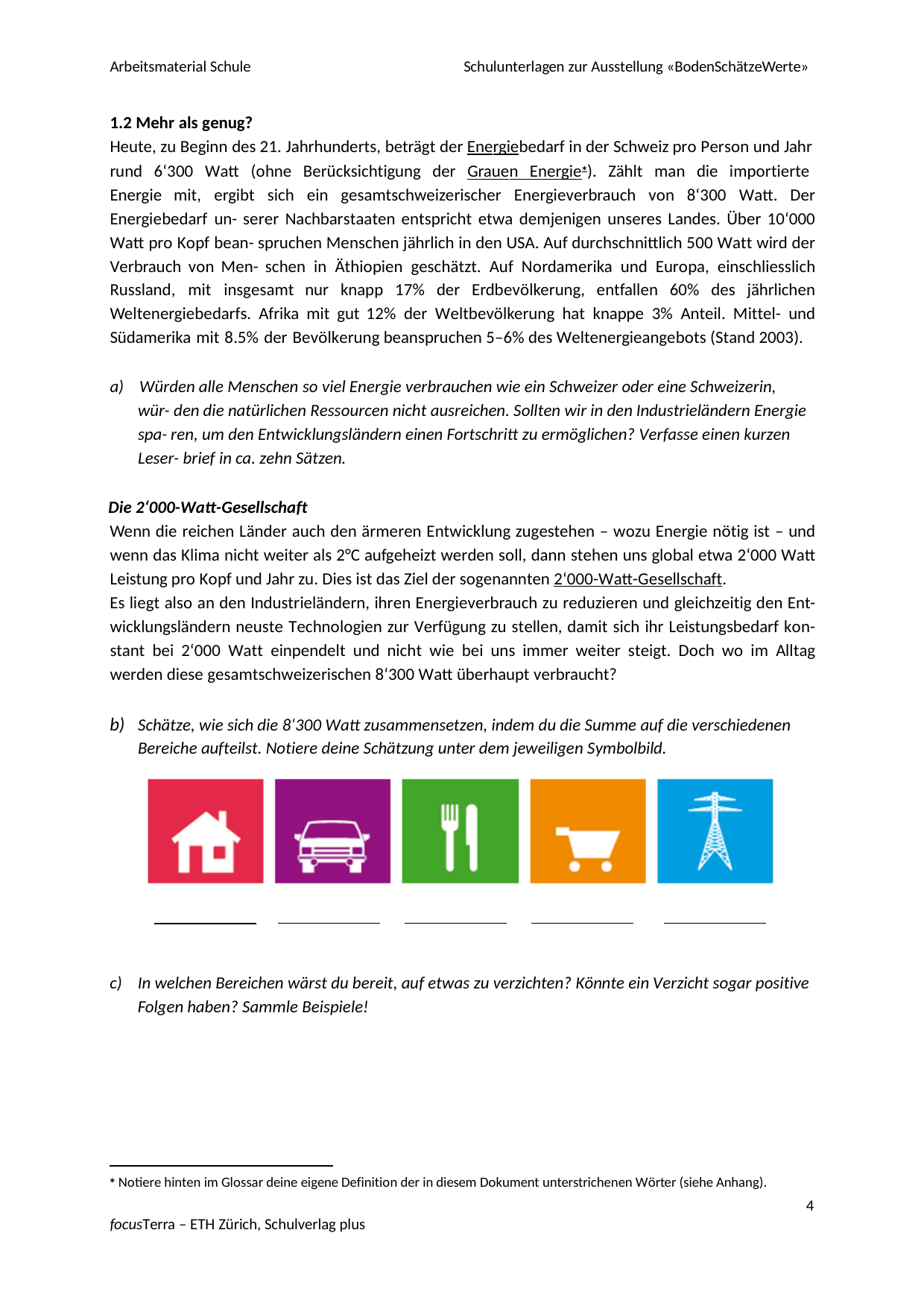

Arbeitsmaterial Schule
Schulunterlagen zur Ausstellung «BodenSchätzeWerte»
1.2 Mehr als genug?
Heute, zu Beginn des 21. Jahrhunderts, beträgt der Energiebedarf in der Schweiz pro Person und Jahr
rund  6‘300  Watt  (ohne  Berücksichtigung  der  Grauen  Energie∗).  Zählt  man  die  importierte  Energie mit, ergibt sich ein gesamtschweizerischer Energieverbrauch von 8‘300 Watt. Der Energiebedarf un- serer Nachbarstaaten entspricht etwa demjenigen unseres Landes. Über 10‘000 Watt pro Kopf bean- spruchen Menschen jährlich in den USA. Auf durchschnittlich 500 Watt wird der Verbrauch von Men- schen in Äthiopien geschätzt. Auf Nordamerika und Europa, einschliesslich Russland, mit insgesamt nur knapp 17% der Erdbevölkerung, entfallen 60% des jährlichen Weltenergiebedarfs. Afrika mit gut 12% der Weltbevölkerung hat knappe 3% Anteil. Mittel- und Südamerika mit 8.5% der Bevölkerung beanspruchen 5–6% des Weltenergieangebots (Stand 2003).

a)    Würden alle Menschen so viel Energie verbrauchen wie ein Schweizer oder eine Schweizerin, wür- den die natürlichen Ressourcen nicht ausreichen. Sollten wir in den Industrieländern Energie spa- ren, um den Entwicklungsländern einen Fortschritt zu ermöglichen? Verfasse einen kurzen Leser- brief in ca. zehn Sätzen.

Die 2‘000-Watt-Gesellschaft
Wenn die reichen Länder auch den ärmeren Entwicklung zugestehen – wozu Energie nötig ist – und wenn das Klima nicht weiter als 2°C aufgeheizt werden soll, dann stehen uns global etwa 2‘000 Watt Leistung pro Kopf und Jahr zu. Dies ist das Ziel der sogenannten 2‘000-Watt-Gesellschaft.
Es liegt also an den Industrieländern, ihren Energieverbrauch zu reduzieren und gleichzeitig den Ent- wicklungsländern neuste Technologien zur Verfügung zu stellen, damit sich ihr Leistungsbedarf kon- stant bei 2‘000 Watt einpendelt und nicht wie bei uns immer weiter steigt. Doch wo im Alltag werden diese gesamtschweizerischen 8‘300 Watt überhaupt verbraucht?

b)   Schätze, wie sich die 8‘300 Watt zusammensetzen, indem du die Summe auf die verschiedenen Bereiche aufteilst. Notiere deine Schätzung unter dem jeweiligen Symbolbild.

c)	In welchen Bereichen wärst du bereit, auf etwas zu verzichten? Könnte ein Verzicht sogar positive Folgen haben? Sammle Beispiele!

Notiere hinten im Glossar deine eigene Definition der in diesem Dokument unterstrichenen Wörter (siehe Anhang).
4
focusTerra – ETH Zürich, Schulverlag plus